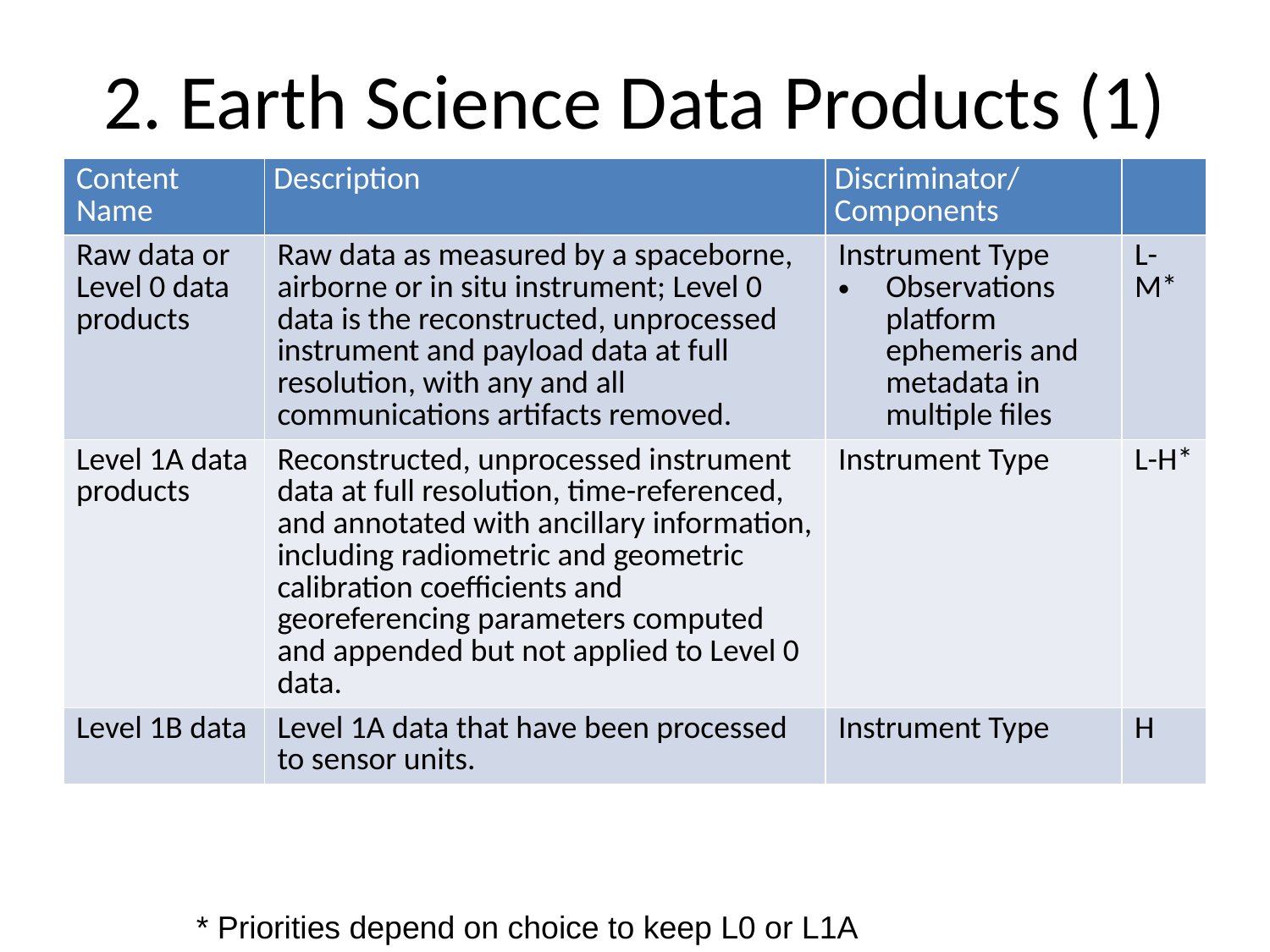

# 2. Earth Science Data Products (1)
| Content Name | Description | Discriminator/ Components |  |
| --- | --- | --- | --- |
| Raw data or Level 0 data products | Raw data as measured by a spaceborne, airborne or in situ instrument; Level 0 data is the reconstructed, unprocessed instrument and payload data at full resolution, with any and all communications artifacts removed. | Instrument Type Observations platform ephemeris and metadata in multiple files | L-M\* |
| Level 1A data products | Reconstructed, unprocessed instrument data at full resolution, time-referenced, and annotated with ancillary information, including radiometric and geometric calibration coefficients and georeferencing parameters computed and appended but not applied to Level 0 data. | Instrument Type | L-H\* |
| Level 1B data | Level 1A data that have been processed to sensor units. | Instrument Type | H |
* Priorities depend on choice to keep L0 or L1A